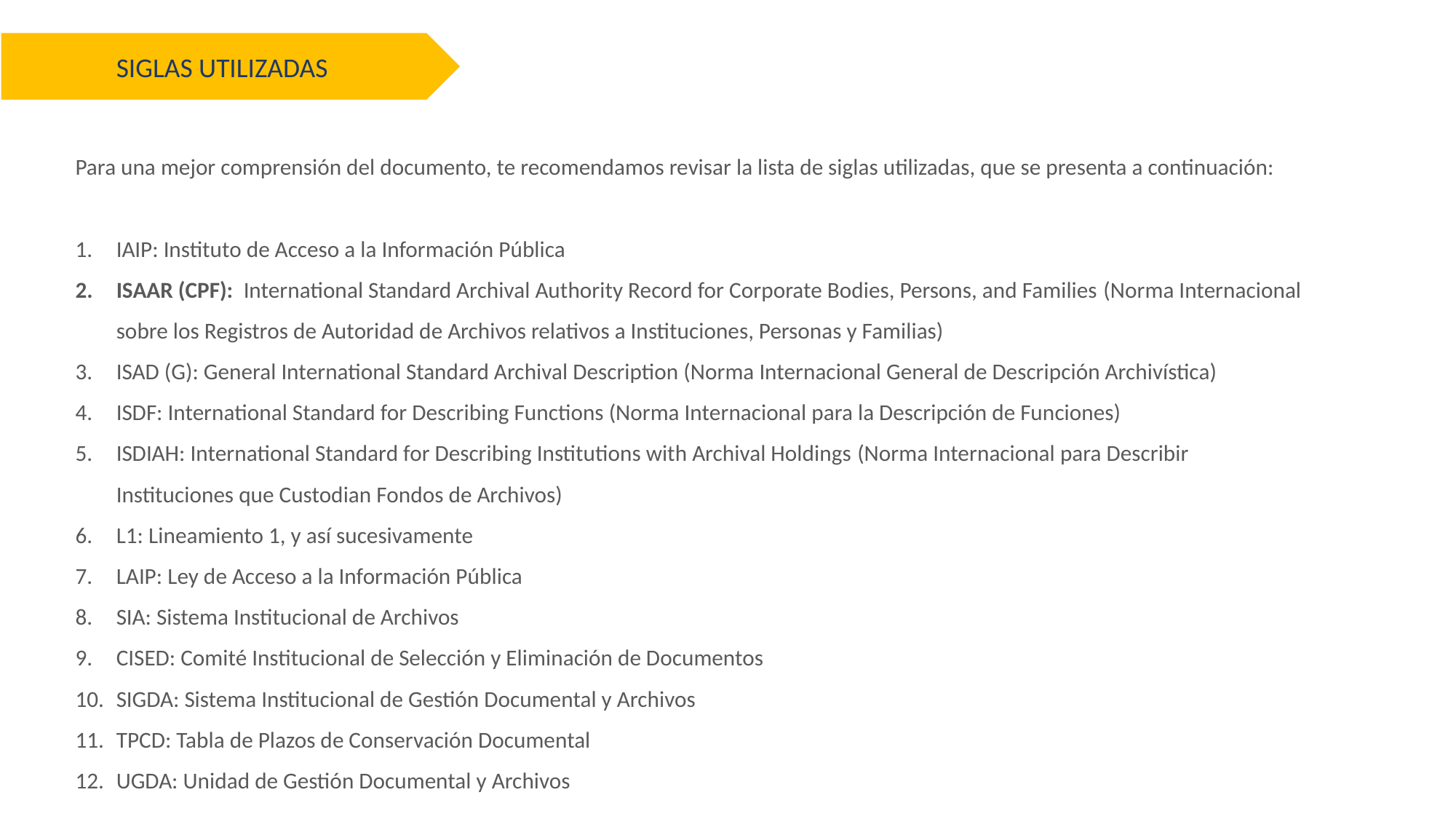

SIGLAS UTILIZADAS
Para una mejor comprensión del documento, te recomendamos revisar la lista de siglas utilizadas, que se presenta a continuación:

IAIP: Instituto de Acceso a la Información Pública
ISAAR (CPF):  International Standard Archival Authority Record for Corporate Bodies, Persons, and Families (Norma Internacional sobre los Registros de Autoridad de Archivos relativos a Instituciones, Personas y Familias)
ISAD (G): General International Standard Archival Description (Norma Internacional General de Descripción Archivística)
ISDF: International Standard for Describing Functions (Norma Internacional para la Descripción de Funciones)
ISDIAH: International Standard for Describing Institutions with Archival Holdings (Norma Internacional para Describir Instituciones que Custodian Fondos de Archivos)
L1: Lineamiento 1, y así sucesivamente
LAIP: Ley de Acceso a la Información Pública
SIA: Sistema Institucional de Archivos
CISED: Comité Institucional de Selección y Eliminación de Documentos
SIGDA: Sistema Institucional de Gestión Documental y Archivos
TPCD: Tabla de Plazos de Conservación Documental
UGDA: Unidad de Gestión Documental y Archivos